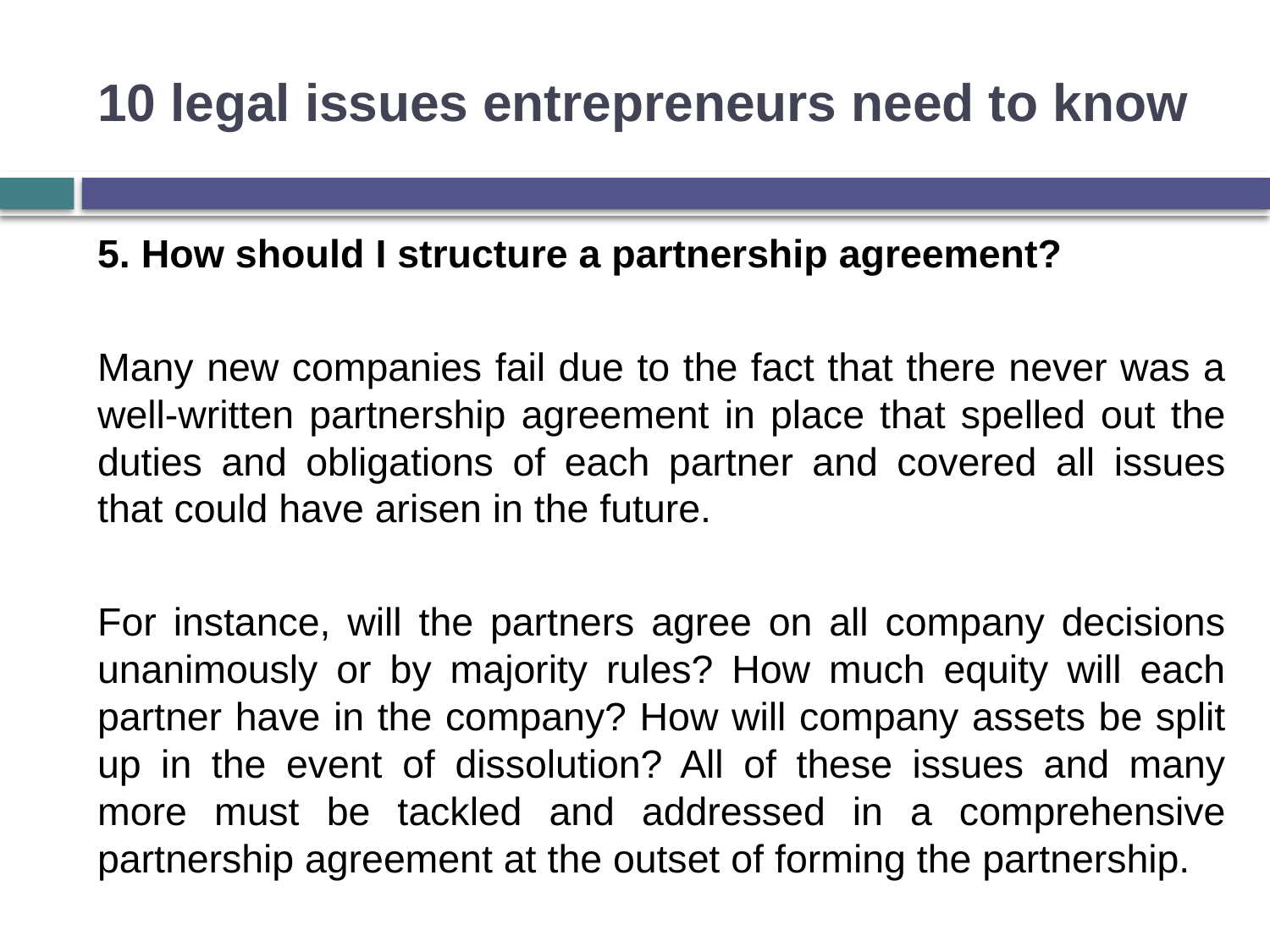

# 10 legal issues entrepreneurs need to know
5. How should I structure a partnership agreement?

Many new companies fail due to the fact that there never was a well-written partnership agreement in place that spelled out the duties and obligations of each partner and covered all issues that could have arisen in the future.

For instance, will the partners agree on all company decisions unanimously or by majority rules? How much equity will each partner have in the company? How will company assets be split up in the event of dissolution? All of these issues and many more must be tackled and addressed in a comprehensive partnership agreement at the outset of forming the partnership.